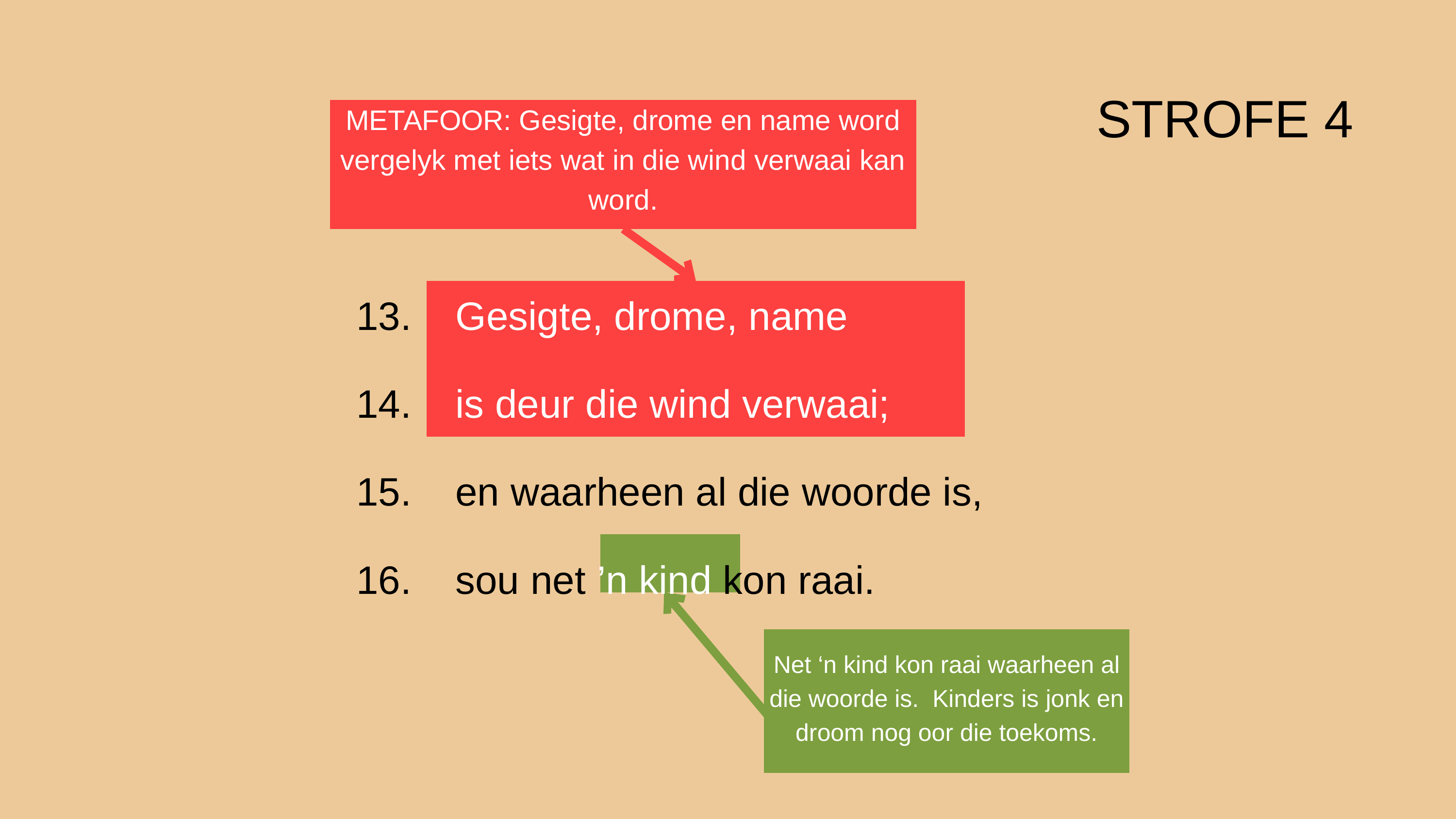

STROFE 4

METAFOOR: Gesigte, drome en name word vergelyk met iets wat in die wind verwaai kan word.

13.    Gesigte, drome, name
14.    is deur die wind verwaai;
15.    en waarheen al die woorde is,
16.    sou net ’n kind kon raai.

Net ‘n kind kon raai waarheen al die woorde is.  Kinders is jonk en droom nog oor die toekoms.